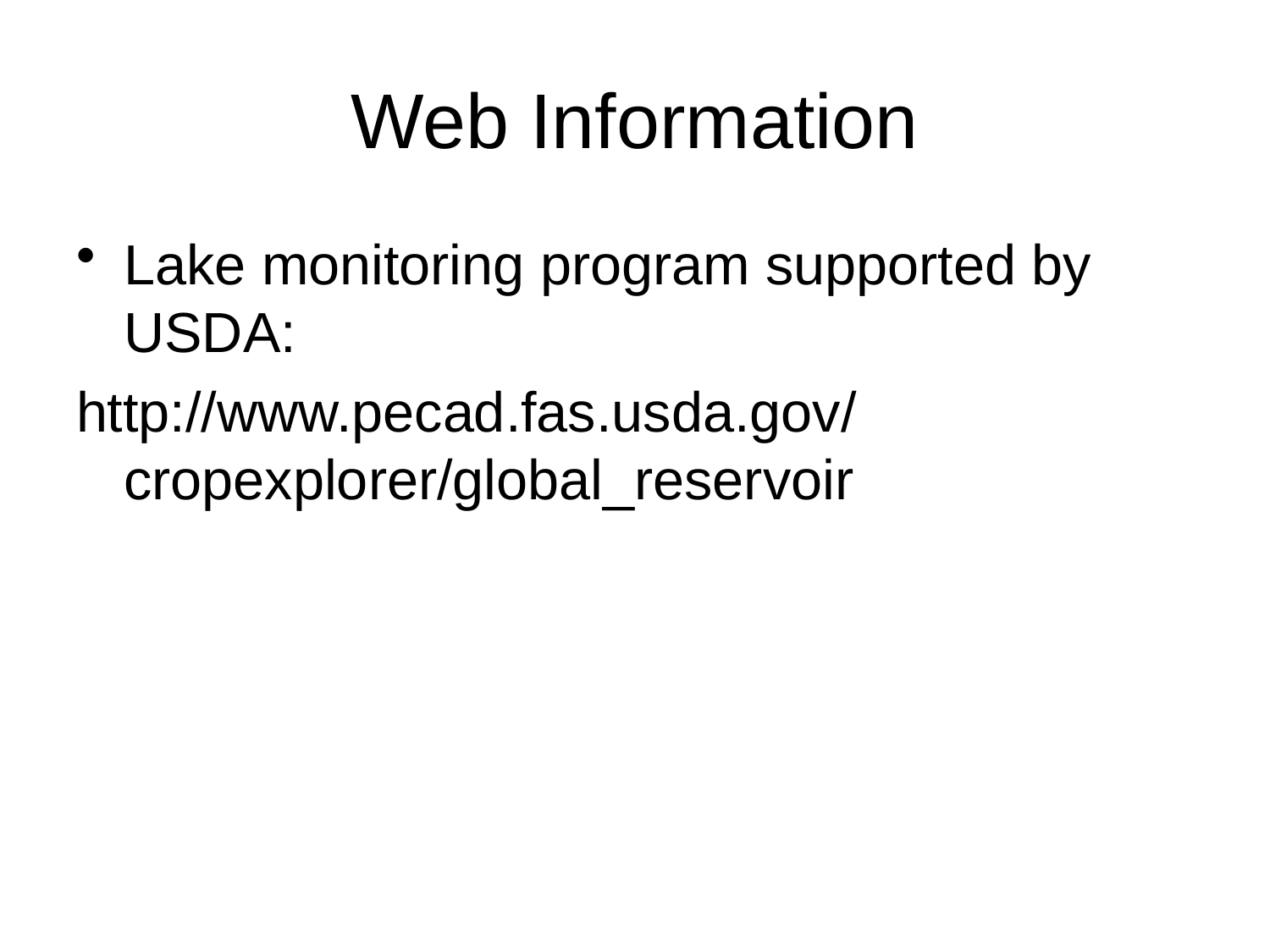

# Web Information
Lake monitoring program supported by USDA:
http://www.pecad.fas.usda.gov/cropexplorer/global_reservoir